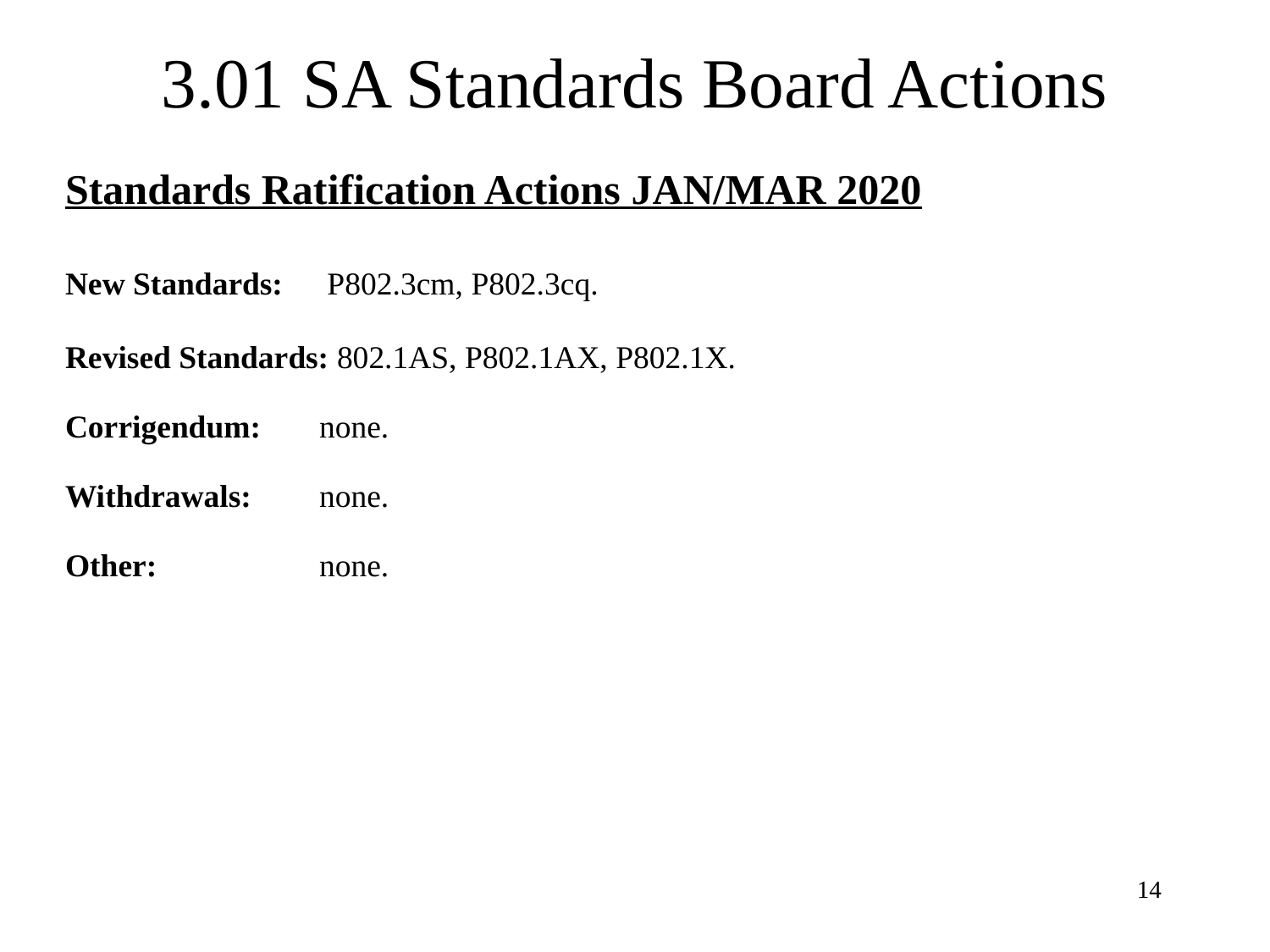

# 3.01 SA Standards Board Actions
Standards Ratification Actions JAN/MAR 2020

New Standards: 	 P802.3cm, P802.3cq.

Revised Standards: 802.1AS, P802.1AX, P802.1X.

Corrigendum: 	none.

Withdrawals:  	none.

Other: 		none.

14